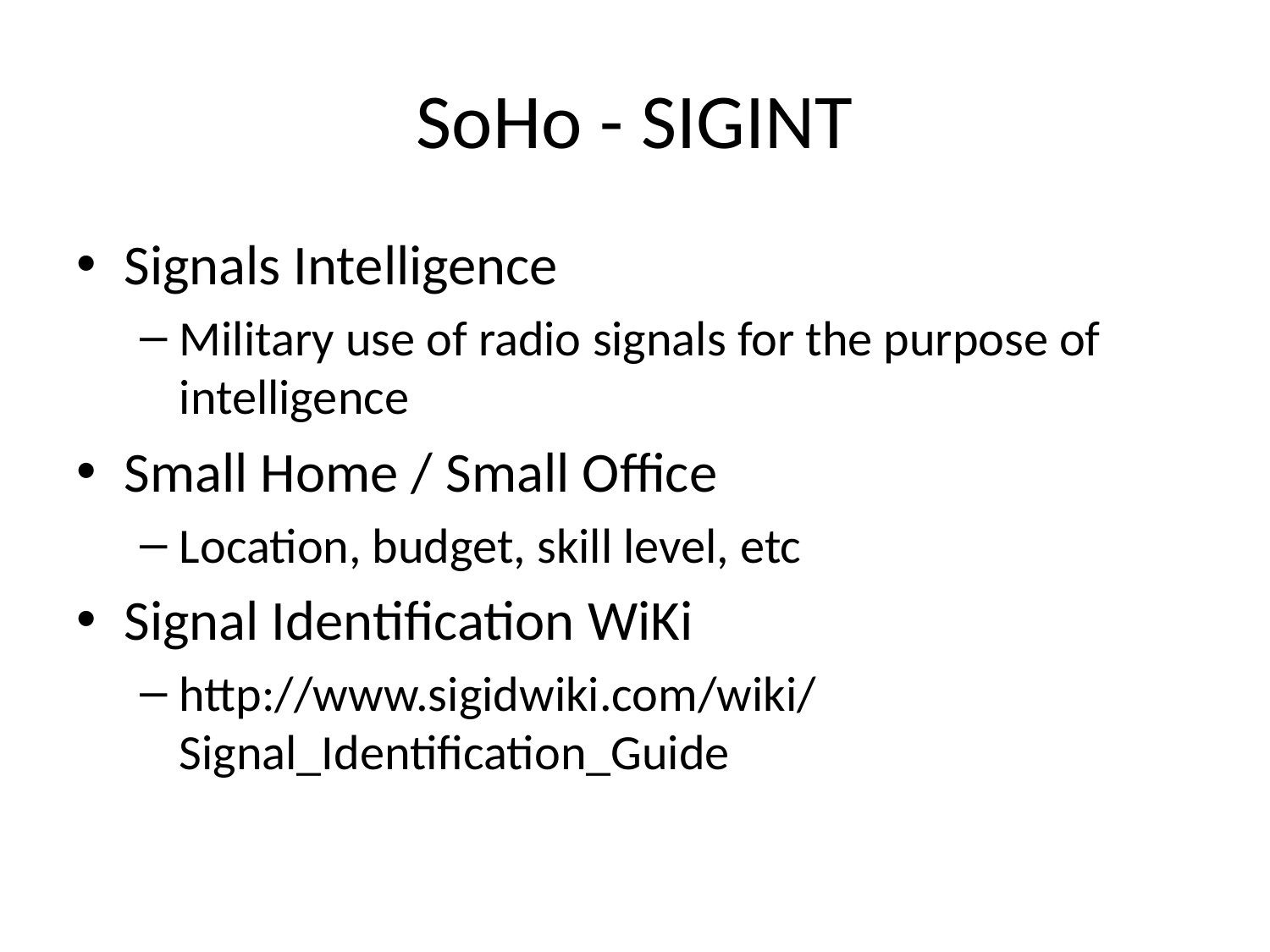

# SoHo - SIGINT
Signals Intelligence
Military use of radio signals for the purpose of intelligence
Small Home / Small Office
Location, budget, skill level, etc
Signal Identification WiKi
http://www.sigidwiki.com/wiki/Signal_Identification_Guide